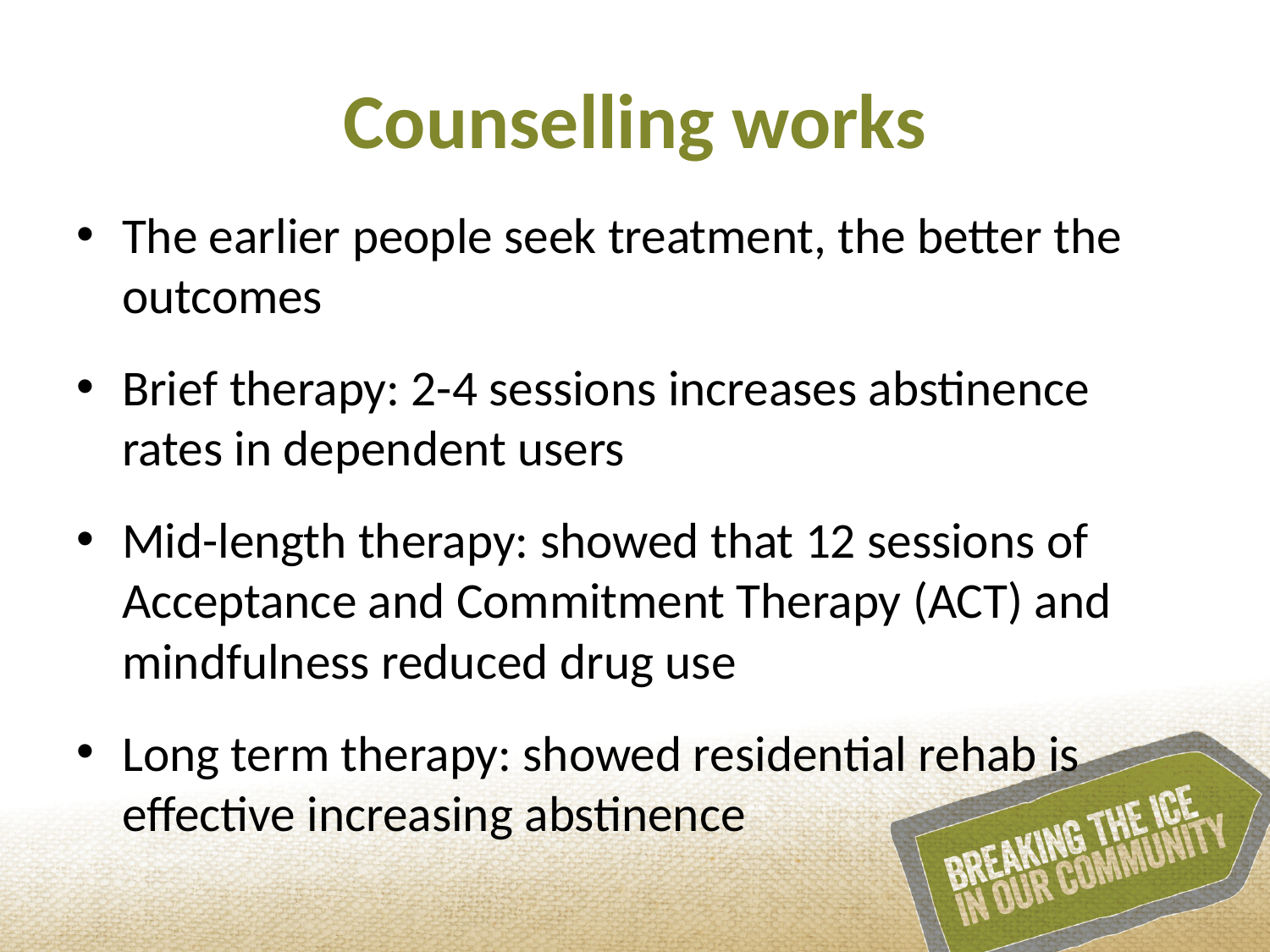

# Counselling works
The earlier people seek treatment, the better the outcomes

Brief therapy: 2-4 sessions increases abstinence rates in dependent users

Mid-length therapy: showed that 12 sessions of Acceptance and Commitment Therapy (ACT) and mindfulness reduced drug use

Long term therapy: showed residential rehab is effective increasing abstinence